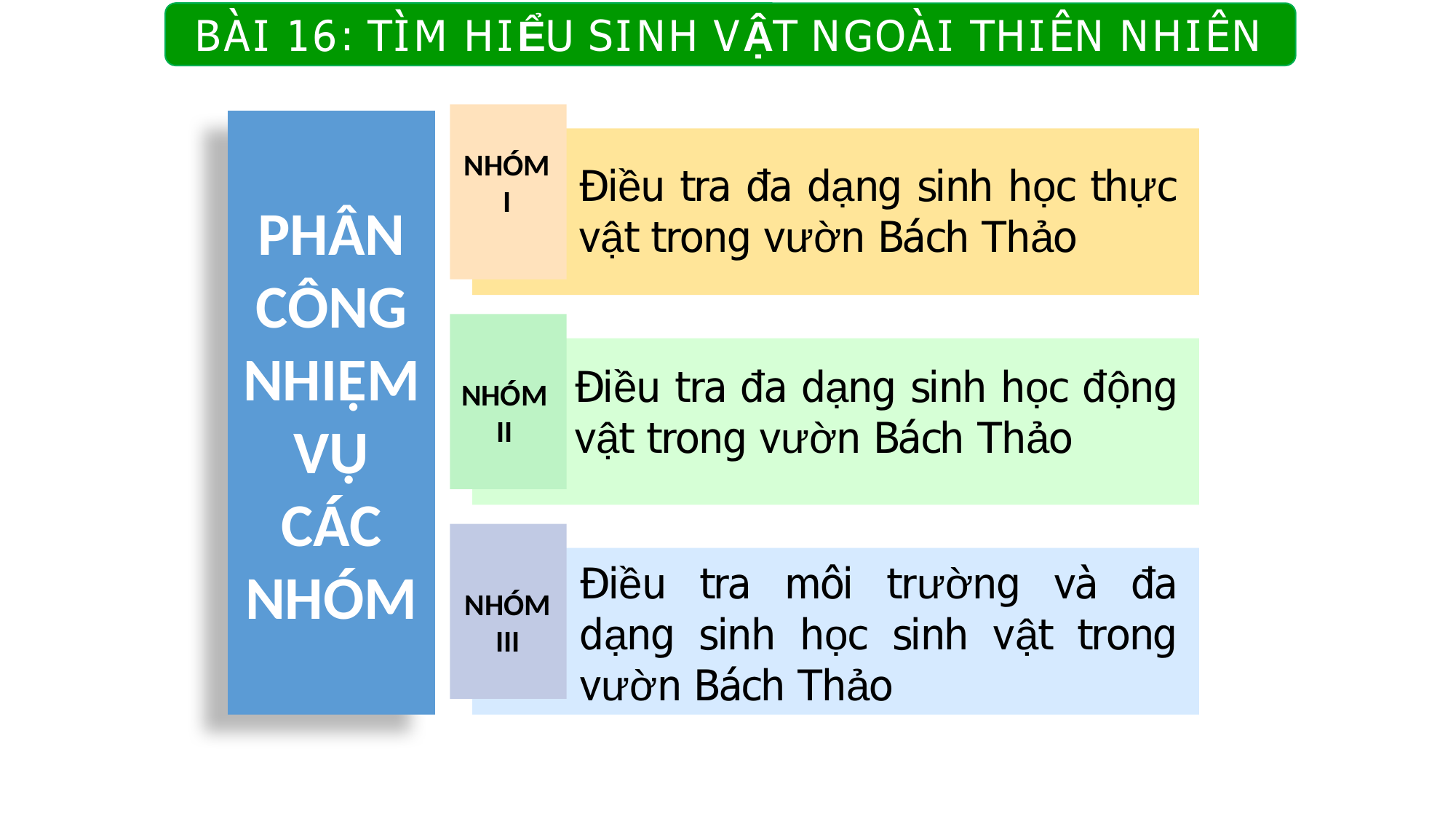

BÀI 16: TÌM HIỂU SINH VẬT NGOÀI THIÊN NHIÊN

NHÓM I
PHÂN CÔNG NHIỆM VỤ CÁC NHÓM

Điều tra đa dạng sinh học thực vật trong vườn Bách Thảo

NHÓM II

Điều tra đa dạng sinh học động vật trong vườn Bách Thảo

NHÓM III

Điều tra môi trường và đa dạng sinh học sinh vật trong vườn Bách Thảo